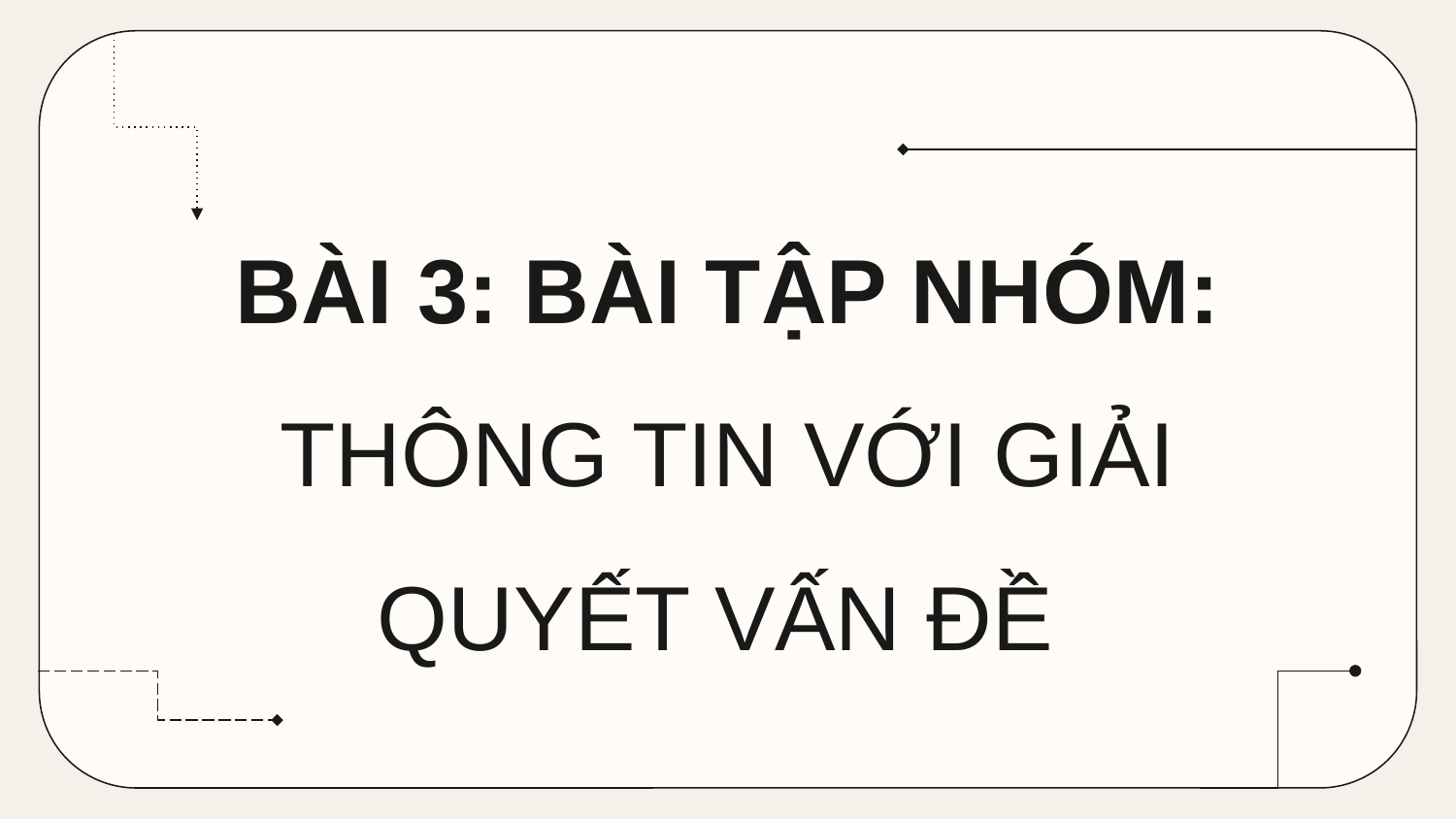

BÀI 3: BÀI TẬP NHÓM: THÔNG TIN VỚI GIẢI QUYẾT VẤN ĐỀ